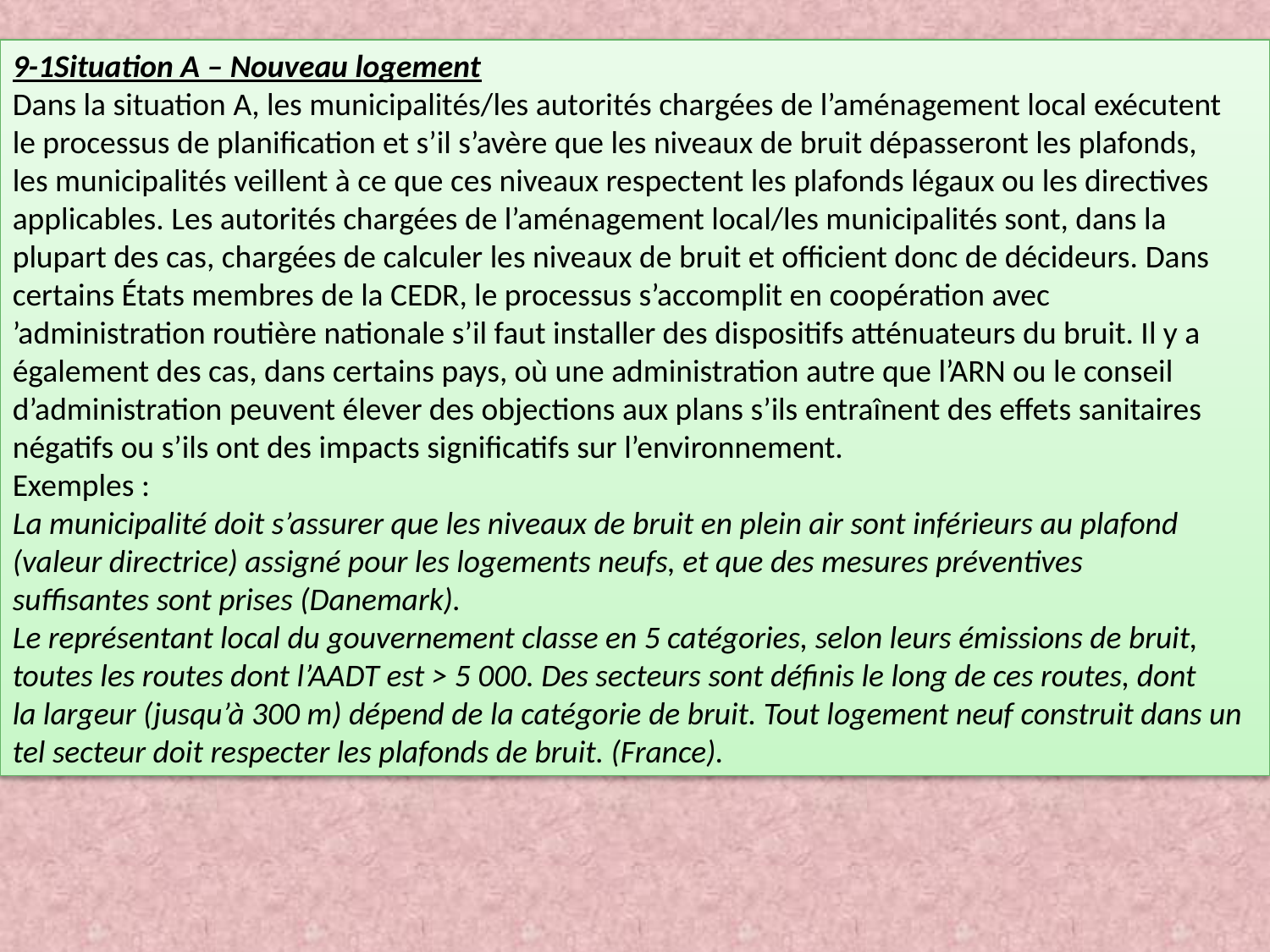

9-1Situation A – Nouveau logement
Dans la situation A, les municipalités/les autorités chargées de l’aménagement local exécutent
le processus de planification et s’il s’avère que les niveaux de bruit dépasseront les plafonds,
les municipalités veillent à ce que ces niveaux respectent les plafonds légaux ou les directives
applicables. Les autorités chargées de l’aménagement local/les municipalités sont, dans la
plupart des cas, chargées de calculer les niveaux de bruit et officient donc de décideurs. Dans
certains États membres de la CEDR, le processus s’accomplit en coopération avec   ’administration routière nationale s’il faut installer des dispositifs atténuateurs du bruit. Il y a
également des cas, dans certains pays, où une administration autre que l’ARN ou le conseil
d’administration peuvent élever des objections aux plans s’ils entraînent des effets sanitaires
négatifs ou s’ils ont des impacts significatifs sur l’environnement.
Exemples :
La municipalité doit s’assurer que les niveaux de bruit en plein air sont inférieurs au plafond
(valeur directrice) assigné pour les logements neufs, et que des mesures préventives
suffisantes sont prises (Danemark).
Le représentant local du gouvernement classe en 5 catégories, selon leurs émissions de bruit,
toutes les routes dont l’AADT est > 5 000. Des secteurs sont définis le long de ces routes, dont
la largeur (jusqu’à 300 m) dépend de la catégorie de bruit. Tout logement neuf construit dans un
tel secteur doit respecter les plafonds de bruit. (France).